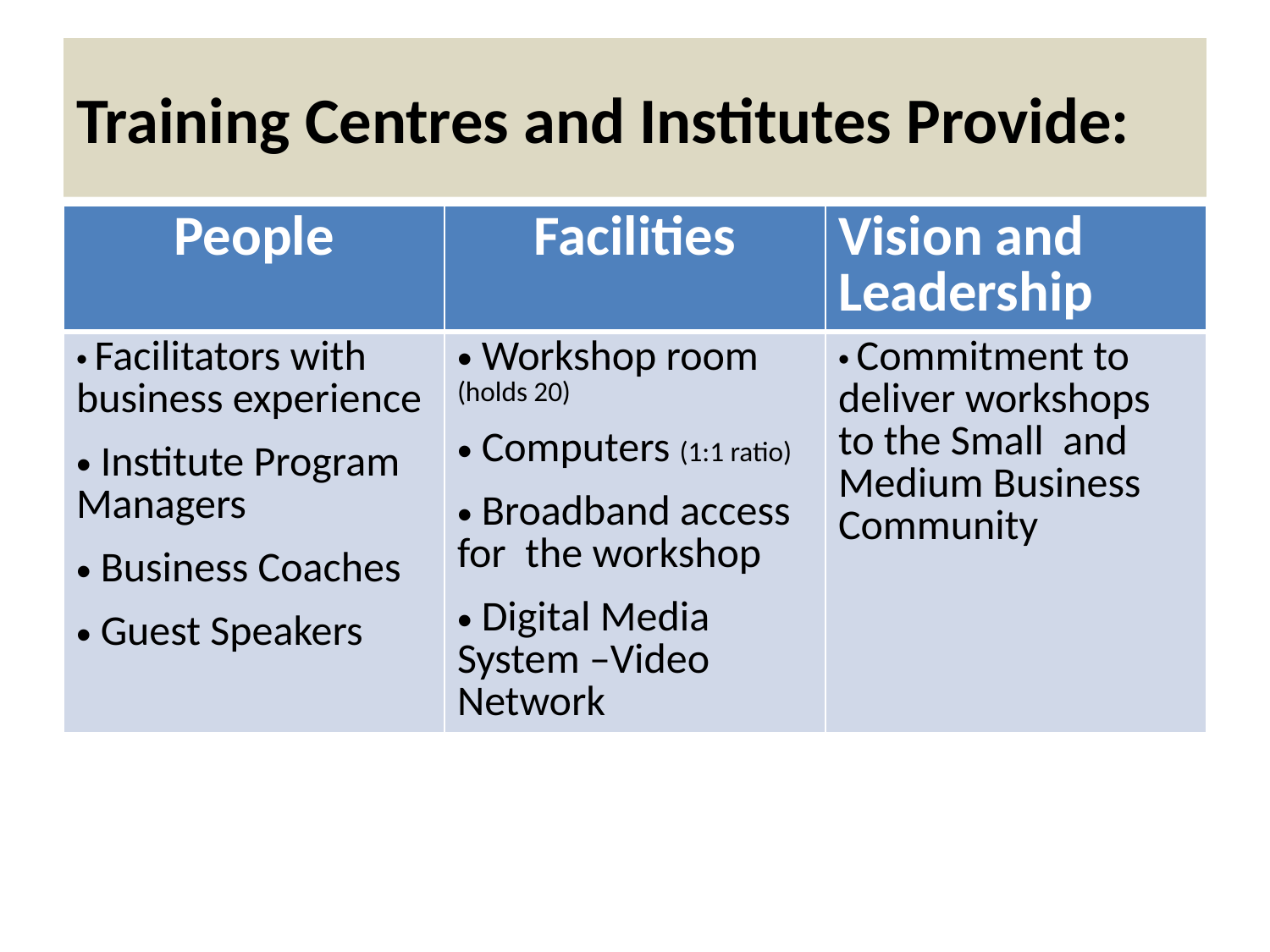

# Training Centres and Institutes Provide:
| People | Facilities | Vision and Leadership |
| --- | --- | --- |
| Facilitators with business experience Institute Program Managers Business Coaches Guest Speakers | Workshop room (holds 20) Computers (1:1 ratio) Broadband access for the workshop Digital Media System –Video Network | Commitment to deliver workshops to the Small and Medium Business Community |